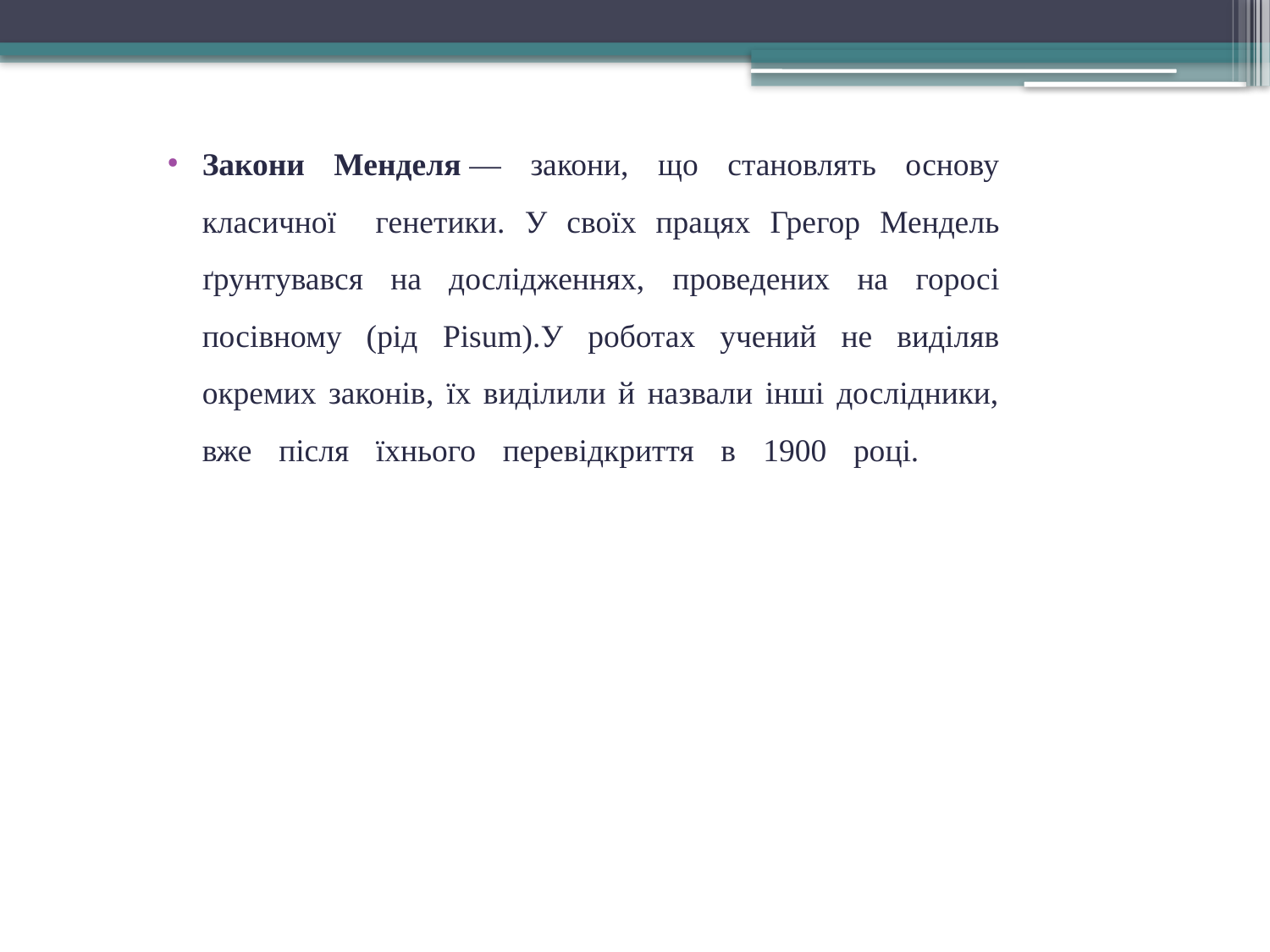

Закони Менделя — закони, що становлять основу класичної  генетики. У своїх працях Грегор Мендель ґрунтувався на дослідженнях, проведених на горосі посівному (рід Рisum).У роботах учений не виділяв окремих законів, їх виділили й назвали інші дослідники, вже після їхнього перевідкриття в 1900 році.